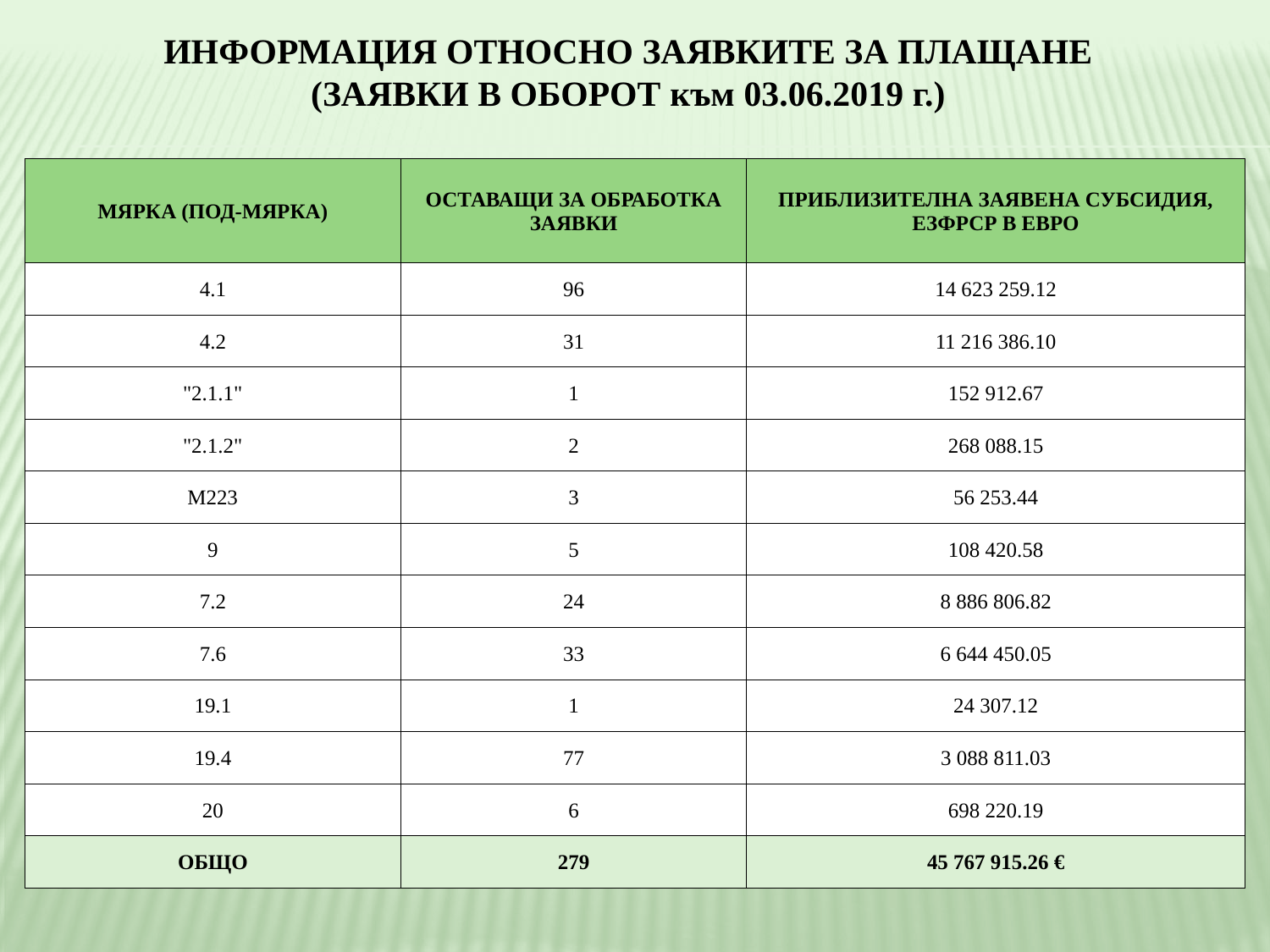

ИНФОРМАЦИЯ ОТНОСНО ЗАЯВКИТЕ ЗА ПЛАЩАНЕ
(ЗАЯВКИ В ОБОРОТ към 03.06.2019 г.)

| МЯРКА (ПОД-МЯРКА) | ОСТАВАЩИ ЗА ОБРАБОТКА ЗАЯВКИ | ПРИБЛИЗИТЕЛНА ЗАЯВЕНА СУБСИДИЯ, ЕЗФРСР В ЕВРО |
| --- | --- | --- |
| 4.1 | 96 | 14 623 259.12 |
| 4.2 | 31 | 11 216 386.10 |
| "2.1.1" | 1 | 152 912.67 |
| "2.1.2" | 2 | 268 088.15 |
| М223 | 3 | 56 253.44 |
| 9 | 5 | 108 420.58 |
| 7.2 | 24 | 8 886 806.82 |
| 7.6 | 33 | 6 644 450.05 |
| 19.1 | 1 | 24 307.12 |
| 19.4 | 77 | 3 088 811.03 |
| 20 | 6 | 698 220.19 |
| ОБЩО | 279 | 45 767 915.26 € |